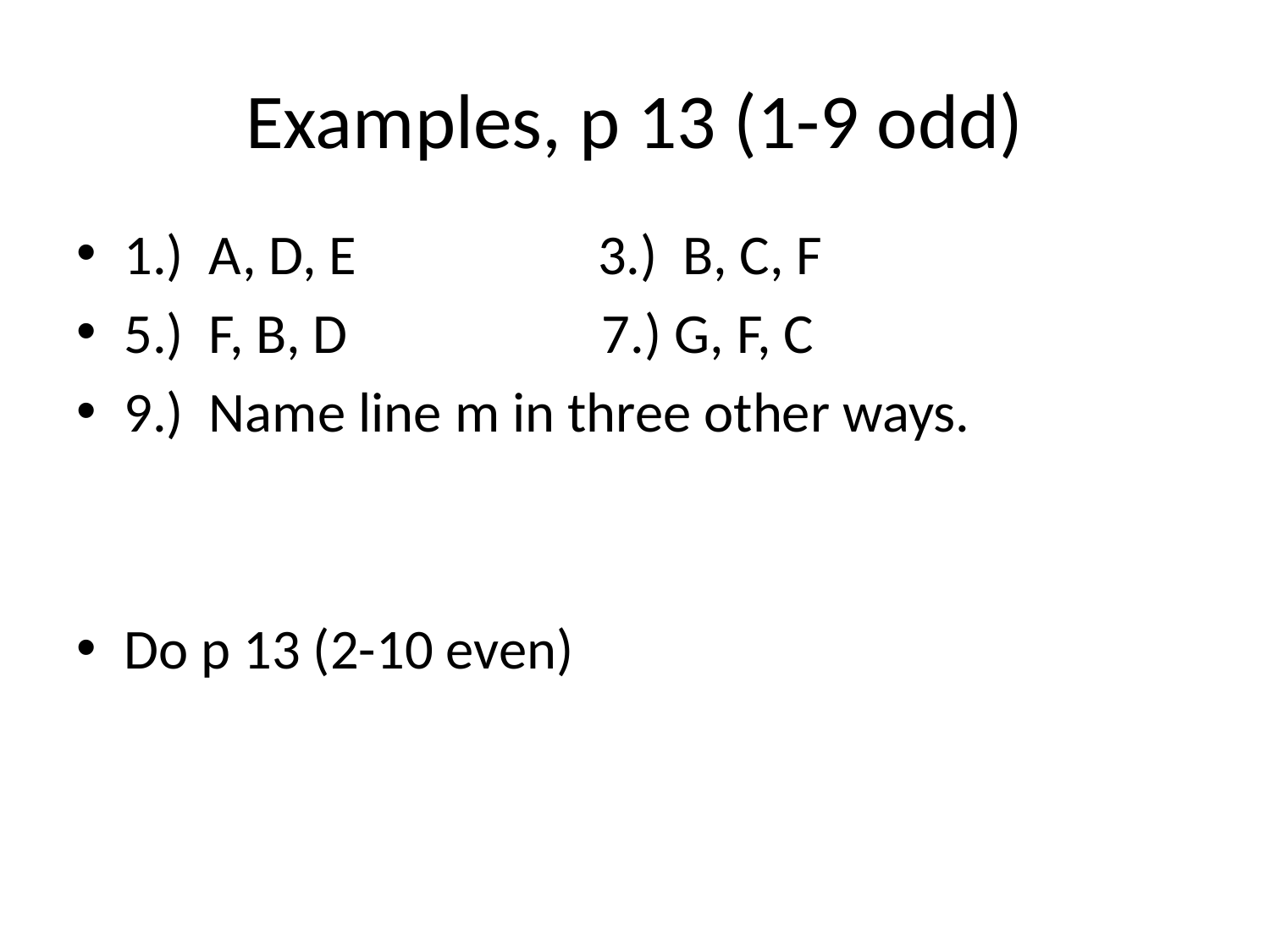

# Examples, p 13 (1-9 odd)
1.)  A, D, E                   3.)  B, C, F
5.)  F, B, D                    7.) G, F, C
9.)  Name line m in three other ways.

Do p 13 (2-10 even)